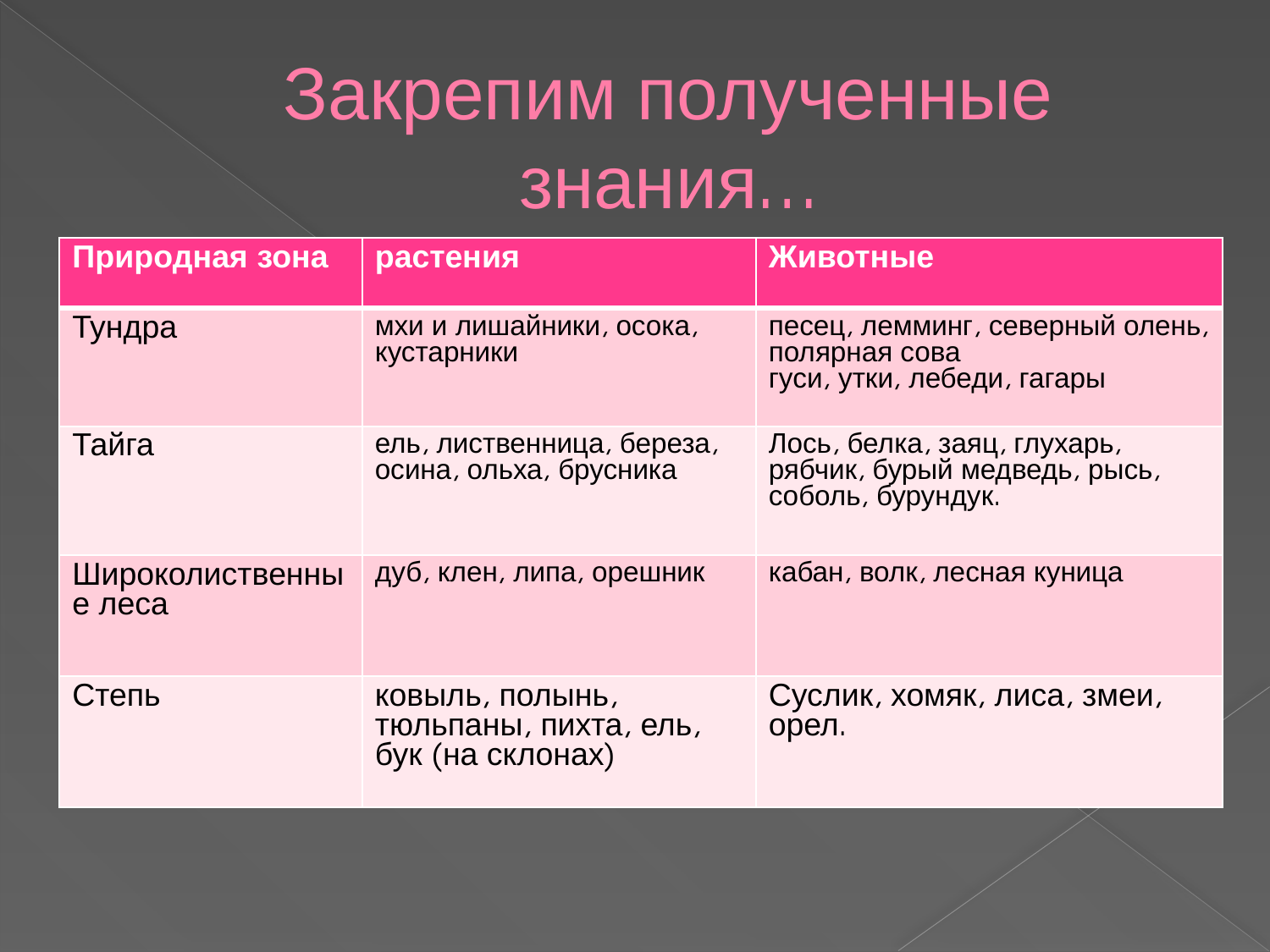

# Закрепим полученные знания…
| Природная зона | растения | Животные |
| --- | --- | --- |
| Тундра | мхи и лишайники, осока, кустарники | песец, лемминг, северный олень, полярная сова гуси, утки, лебеди, гагары |
| Тайга | ель, лиственница, береза, осина, ольха, брусника | Лось, белка, заяц, глухарь, рябчик, бурый медведь, рысь, соболь, бурундук. |
| Широколиственные леса | дуб, клен, липа, орешник | кабан, волк, лесная куница |
| Степь | ковыль, полынь, тюльпаны, пихта, ель, бук (на склонах) | Суслик, хомяк, лиса, змеи, орел. |